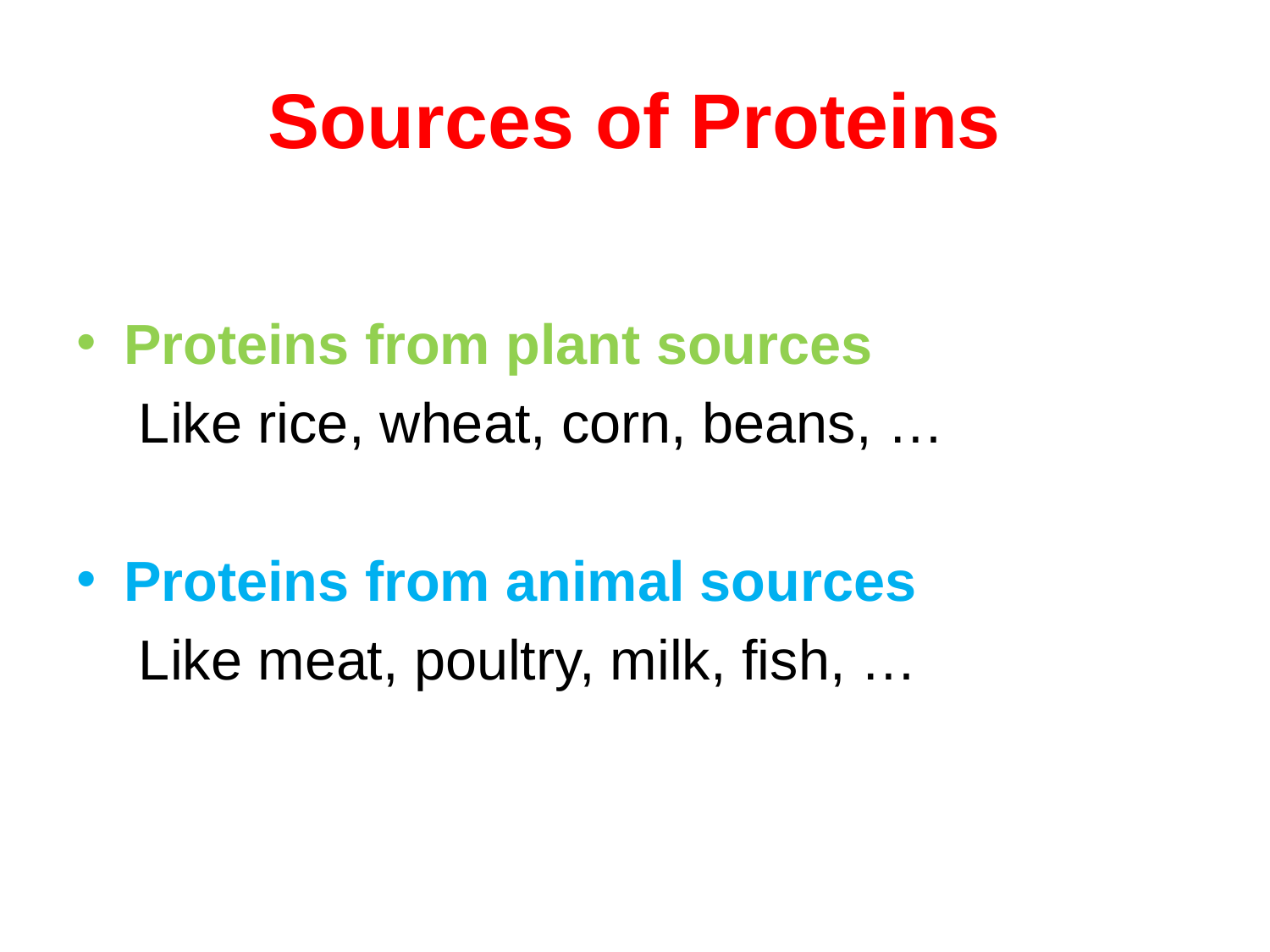

# Sources of Proteins

Proteins from plant sources
    Like rice, wheat, corn, beans, …

Proteins from animal sources
    Like meat, poultry, milk, fish, …